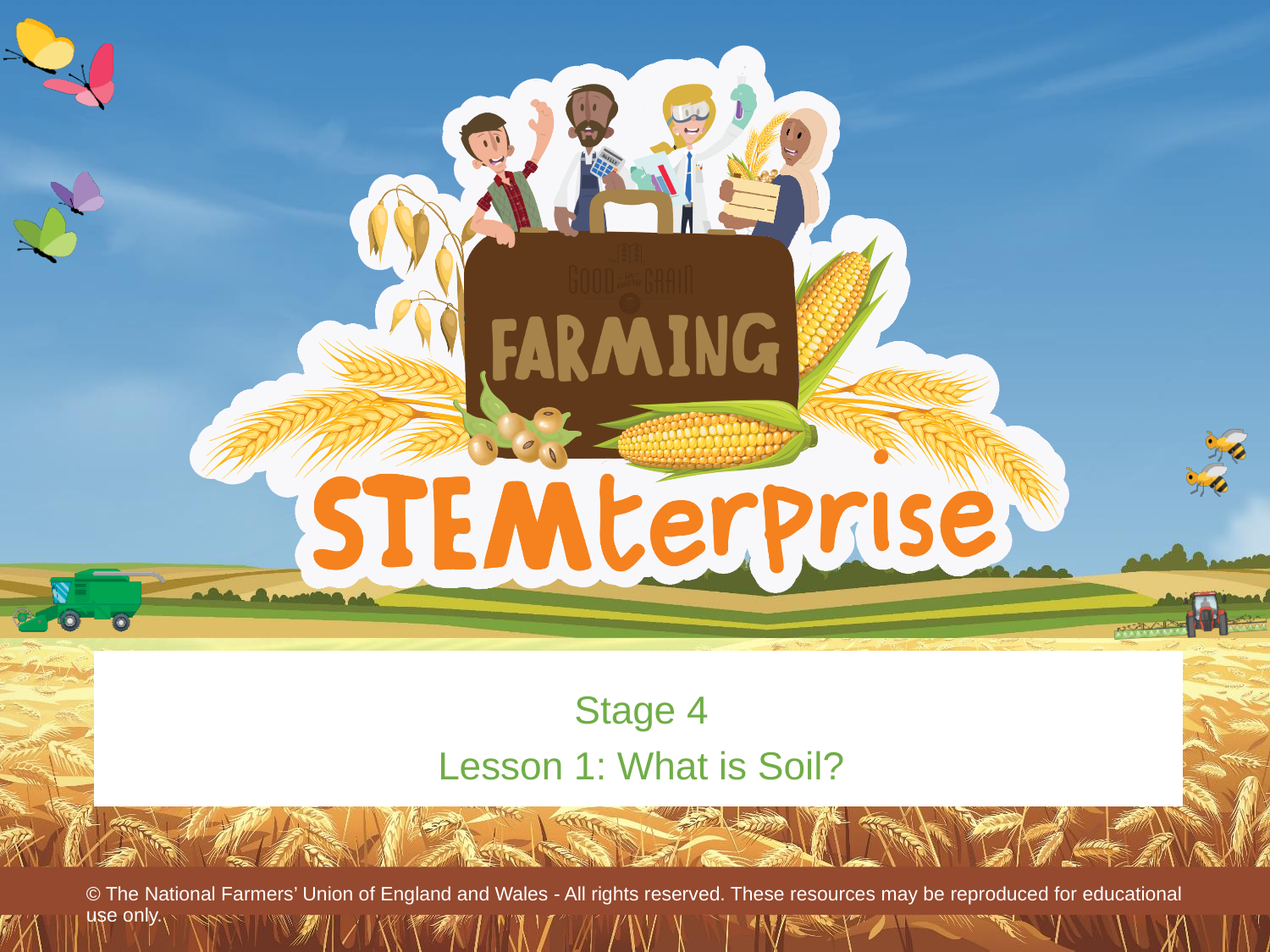

Stage 4
Lesson 1: What is Soil?

© The National Farmers’ Union of England and Wales - All rights reserved. These resources may be reproduced for educational use only.